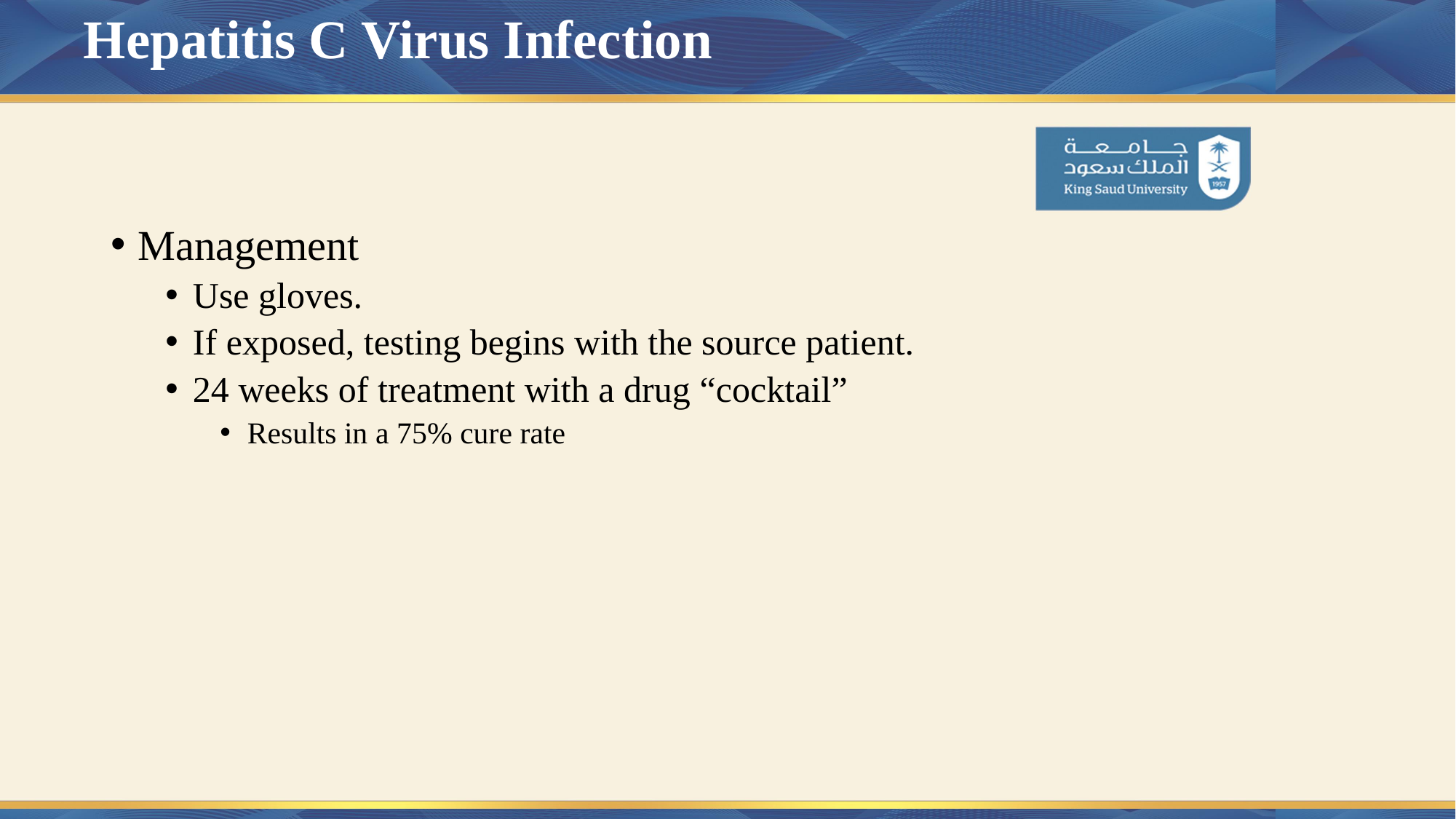

# Hepatitis C Virus Infection
Management
Use gloves.
If exposed, testing begins with the source patient.
24 weeks of treatment with a drug “cocktail”
Results in a 75% cure rate